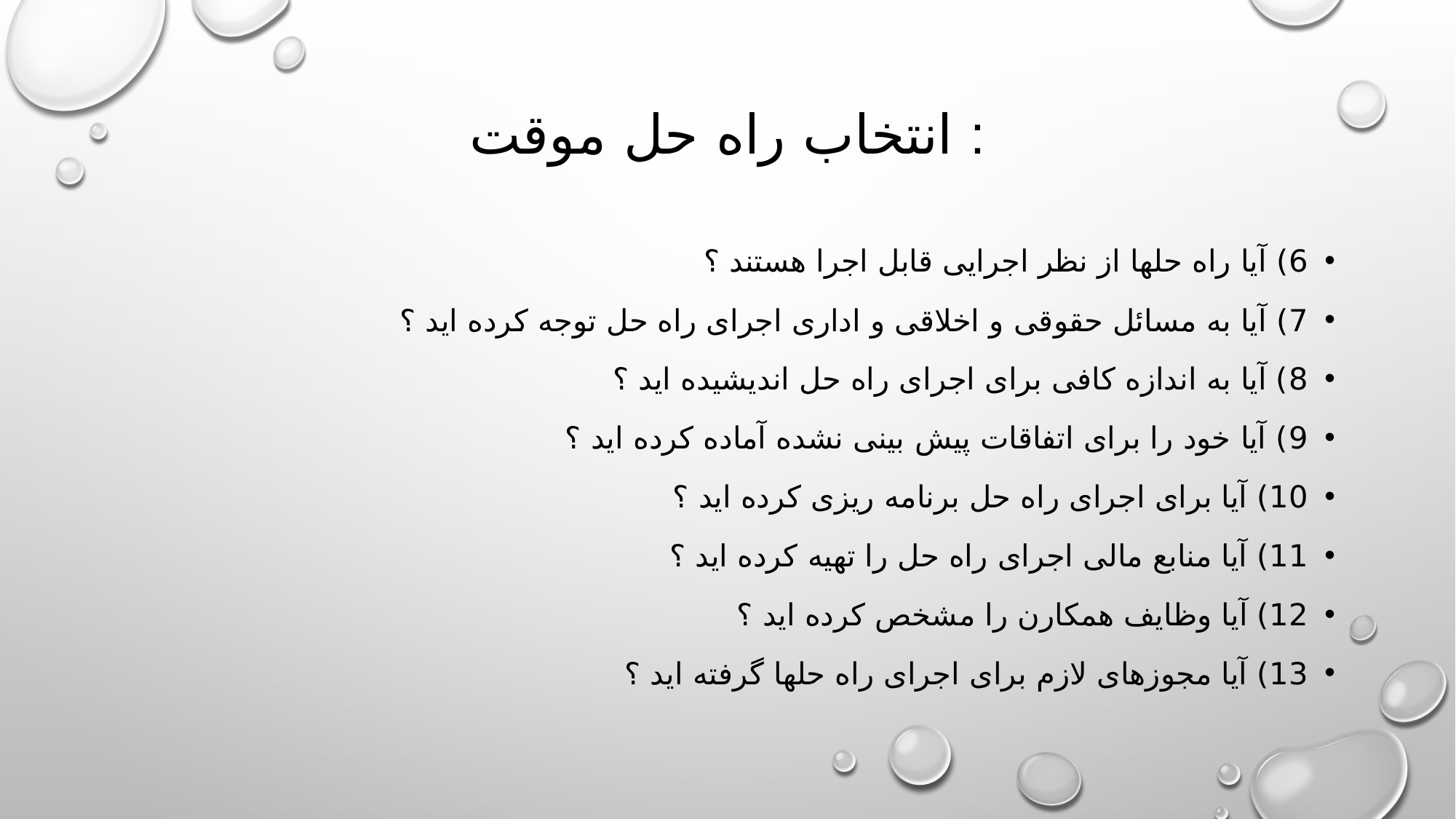

# انتخاب راه حل موقت :
6) آیا راه حلها از نظر اجرایی قابل اجرا هستند ؟
7) آیا به مسائل حقوقی و اخلاقی و اداری اجرای راه حل توجه کرده اید ؟
8) آیا به اندازه کافی برای اجرای راه حل اندیشیده اید ؟
9) آیا خود را برای اتفاقات پیش بینی نشده آماده کرده اید ؟
10) آیا برای اجرای راه حل برنامه ریزی کرده اید ؟
11) آیا منابع مالی اجرای راه حل را تهیه کرده اید ؟
12) آیا وظایف همکارن را مشخص کرده اید ؟
13) آیا مجوزهای لازم برای اجرای راه حلها گرفته اید ؟